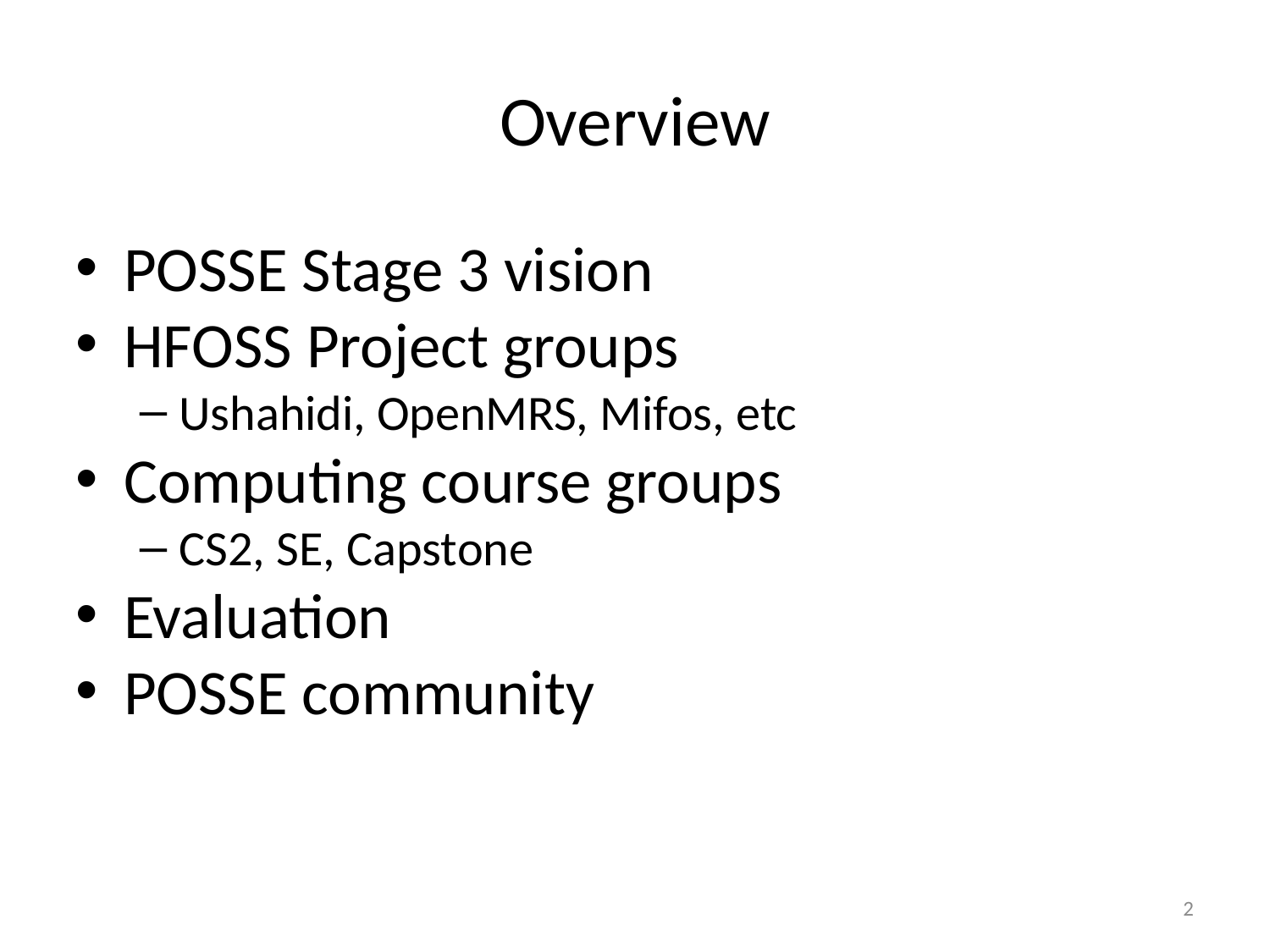

Overview
POSSE Stage 3 vision
HFOSS Project groups
Ushahidi, OpenMRS, Mifos, etc
Computing course groups
CS2, SE, Capstone
Evaluation
POSSE community
2